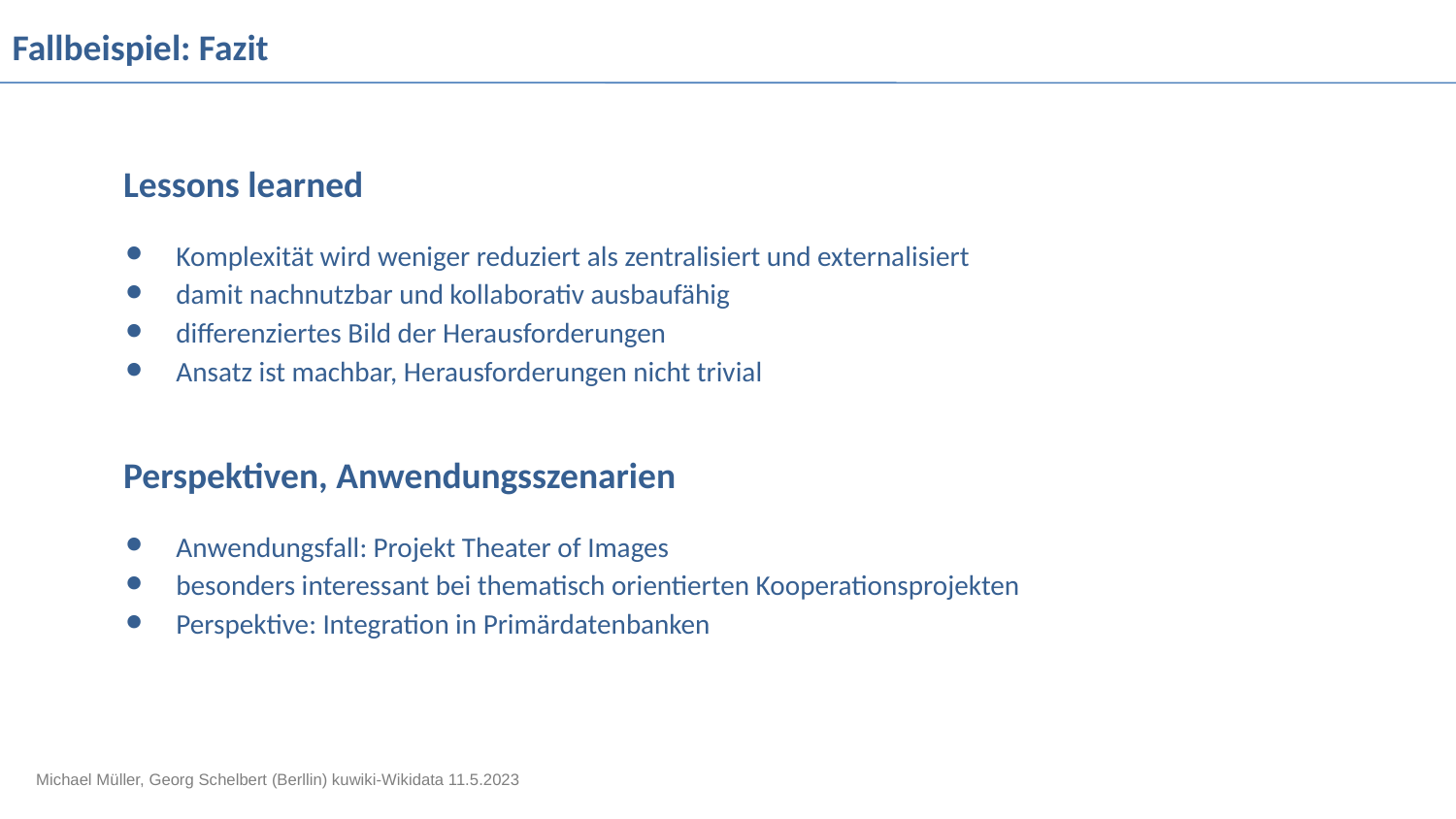

# Fallbeispiel: Fazit
Lessons learned
Komplexität wird weniger reduziert als zentralisiert und externalisiert
damit nachnutzbar und kollaborativ ausbaufähig
differenziertes Bild der Herausforderungen
Ansatz ist machbar, Herausforderungen nicht trivial
Perspektiven, Anwendungsszenarien
Anwendungsfall: Projekt Theater of Images
besonders interessant bei thematisch orientierten Kooperationsprojekten
Perspektive: Integration in Primärdatenbanken